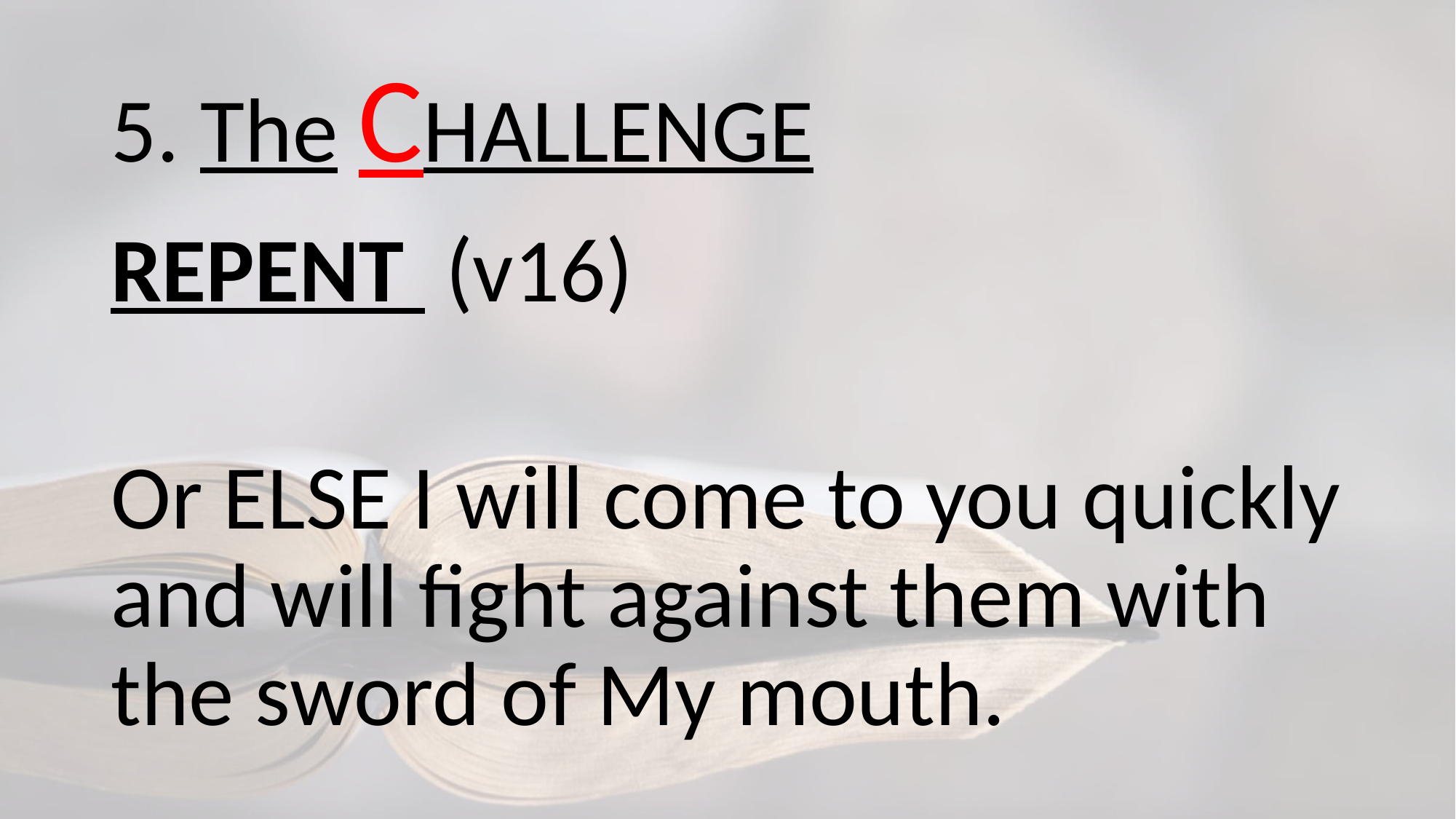

# 5. The CHALLENGE
REPENT  (v16)

Or ELSE I will come to you quickly and will fight against them with the sword of My mouth.